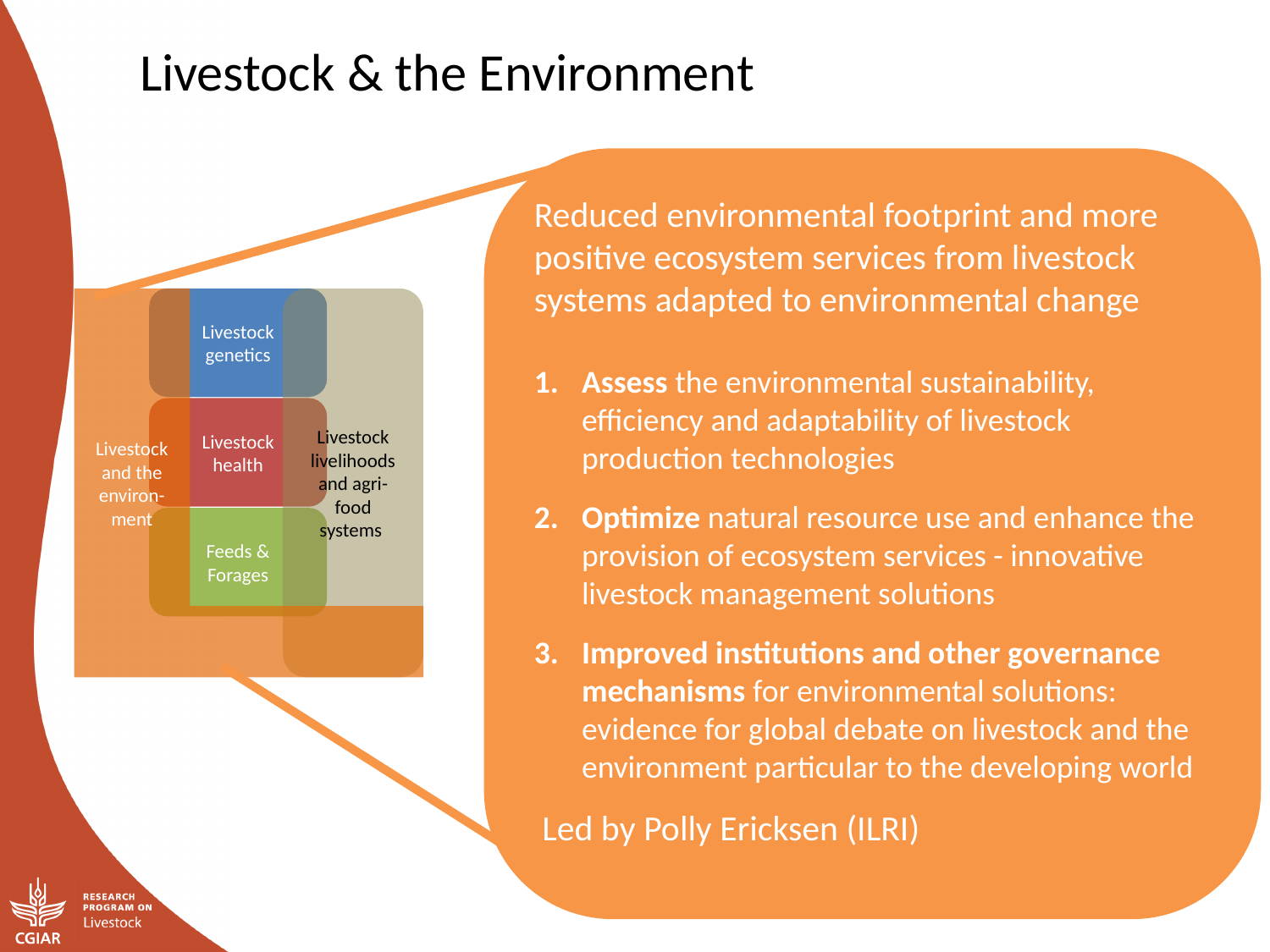

Livestock & the Environment
Reduced environmental footprint and more positive ecosystem services from livestock systems adapted to environmental change

Assess the environmental sustainability, efficiency and adaptability of livestock production technologies
Optimize natural resource use and enhance the provision of ecosystem services - innovative livestock management solutions
Improved institutions and other governance mechanisms for environmental solutions: evidence for global debate on livestock and the environment particular to the developing world
 Led by Polly Ericksen (ILRI)
Livestock and the environ-ment
Livestock
genetics
Livestock livelihoods and agri-food systems
Livestock
health
Feeds &
Forages